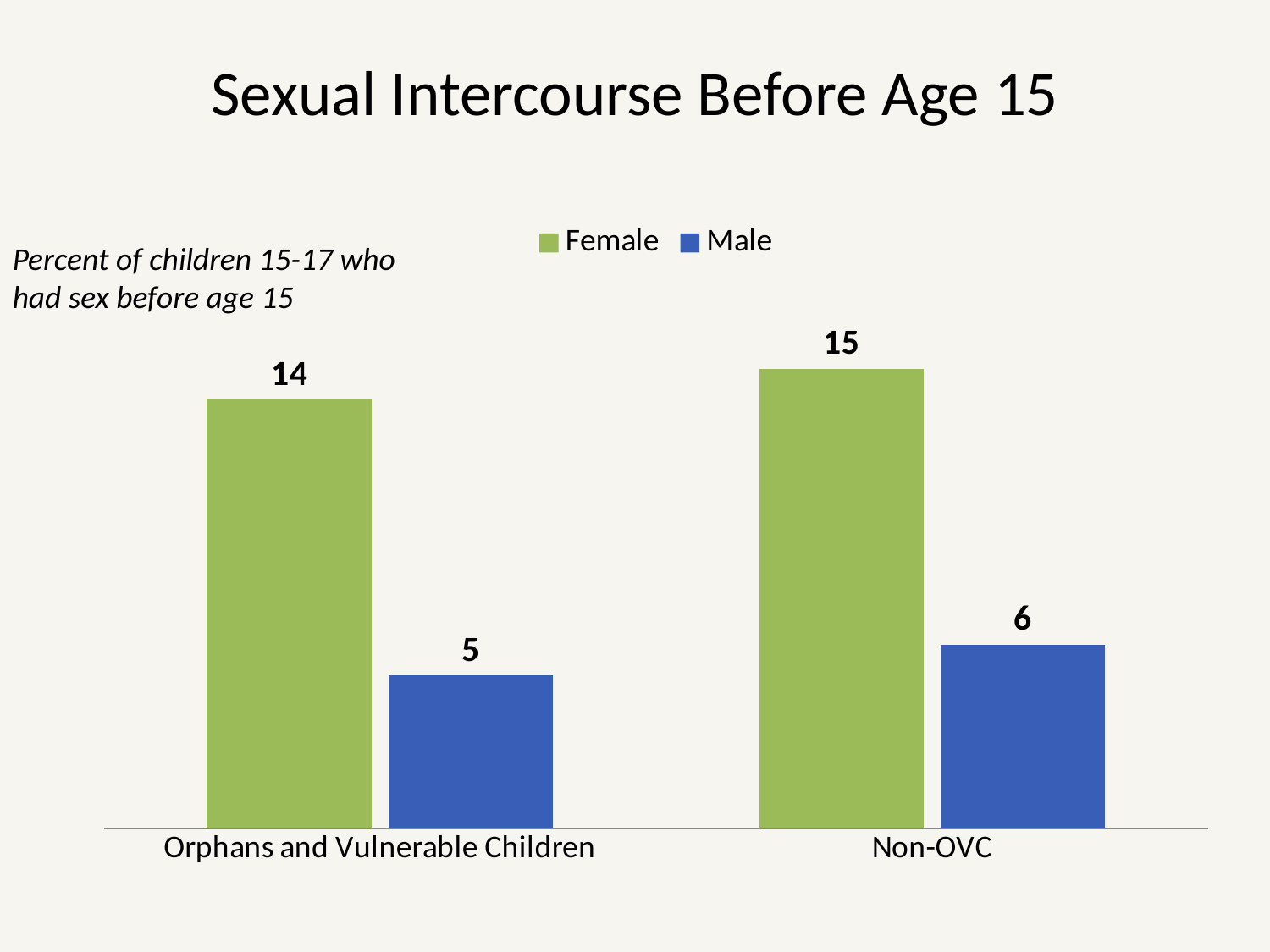

# Sexual Intercourse Before Age 15

### Chart

| Category | Female | Male |
|---|---|---|
| Orphans and Vulnerable Children | 14.0 | 5.0 |
| Non-OVC | 15.0 | 6.0 |
Percent of children 15-17 who had sex before age 15